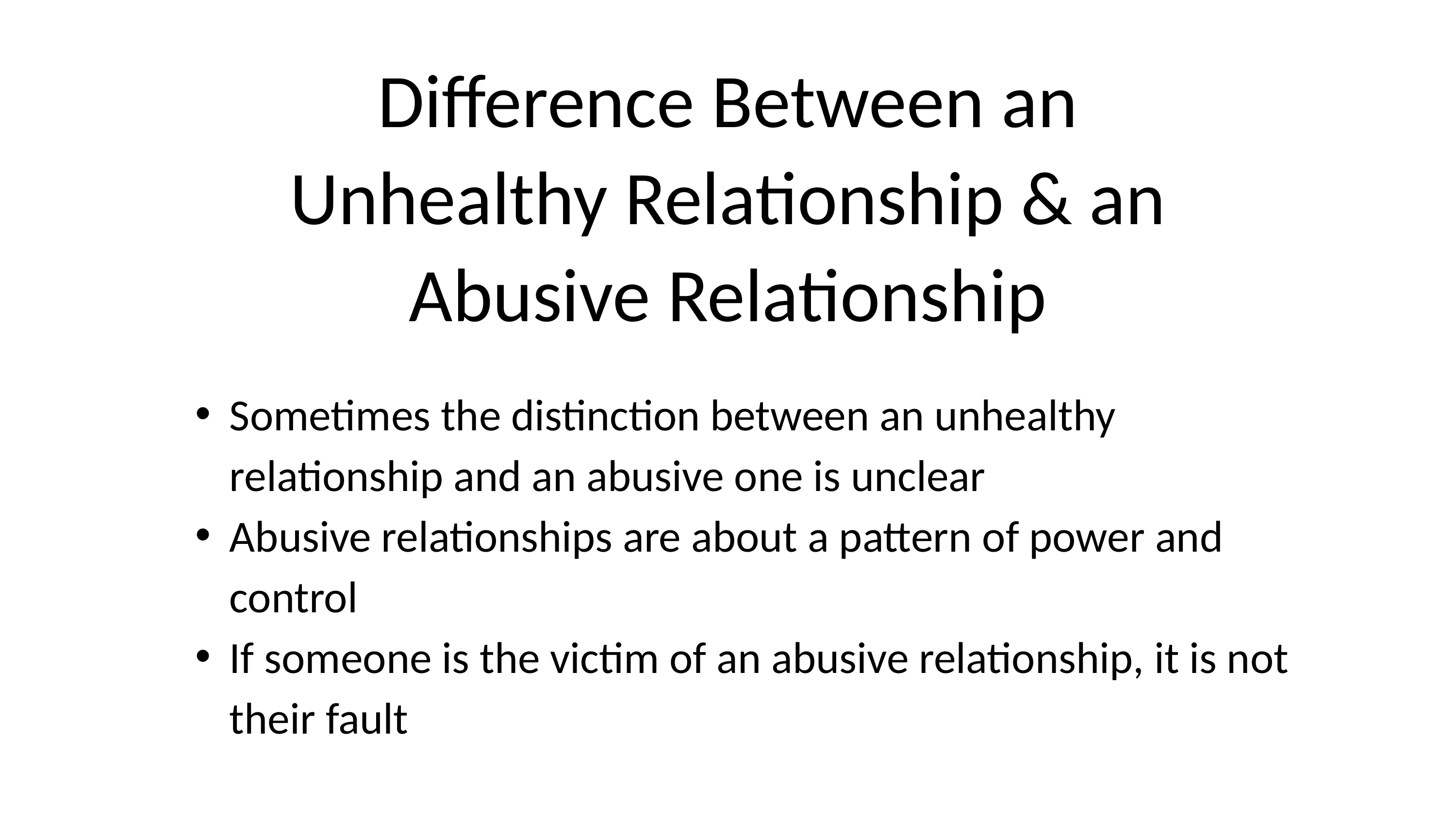

Difference Between an Unhealthy Relationship & an Abusive Relationship
Sometimes the distinction between an unhealthy relationship and an abusive one is unclear
Abusive relationships are about a pattern of power and control
If someone is the victim of an abusive relationship, it is not their fault